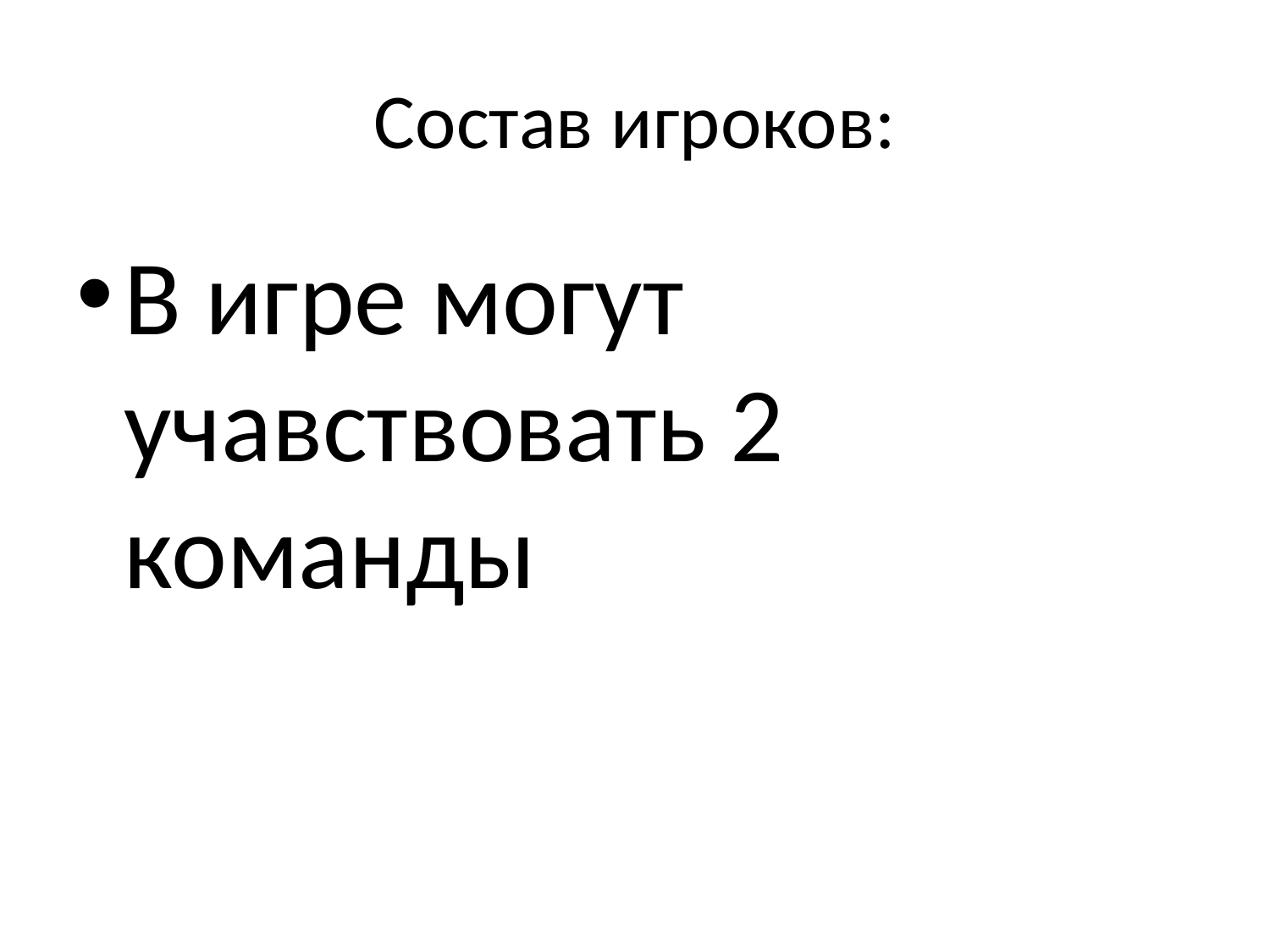

# Состав игроков:
В игре могут учавствовать 2 команды